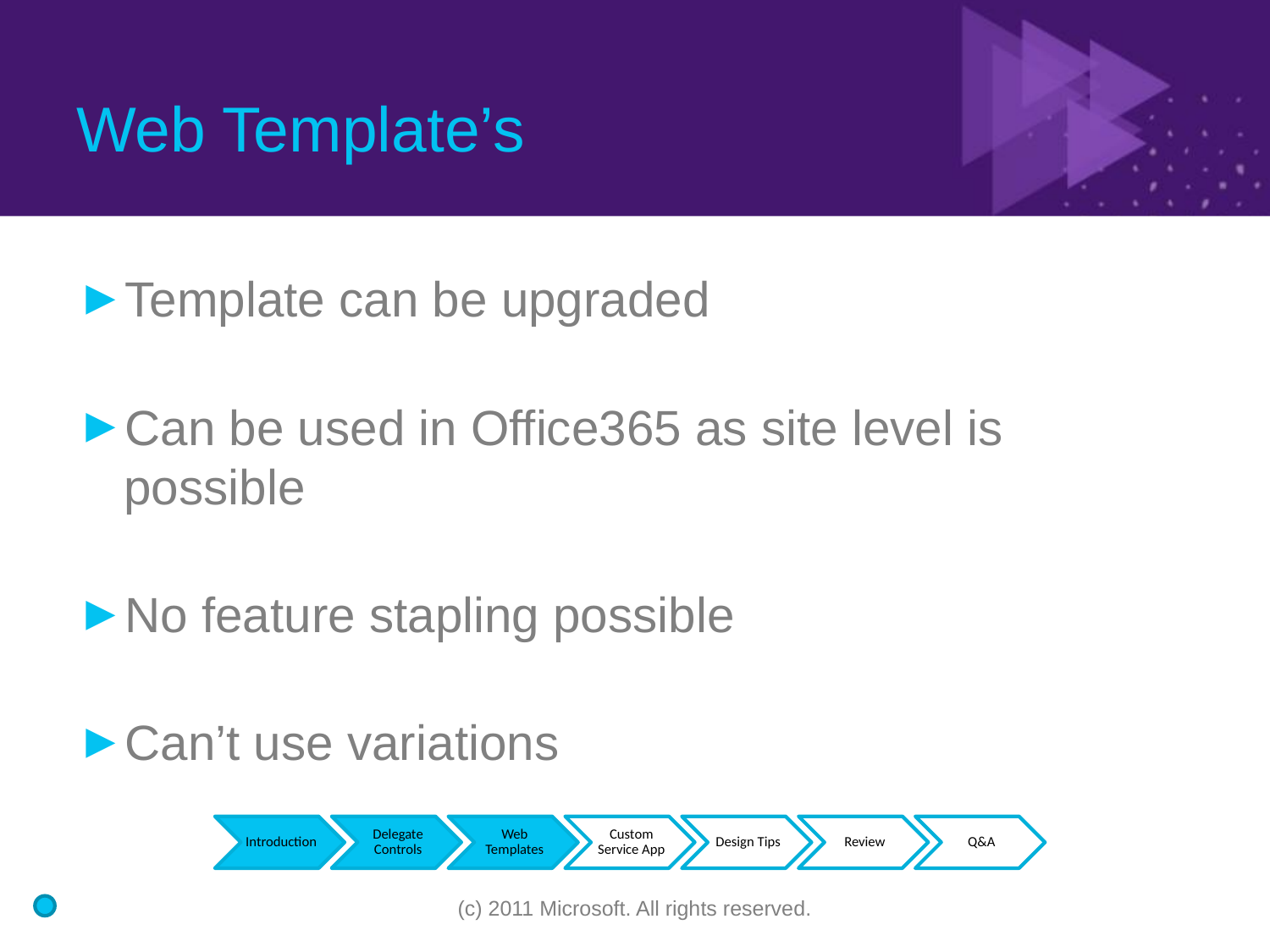

# Web Template’s
Template can be upgraded
Can be used in Office365 as site level is possible
No feature stapling possible
Can’t use variations

Introduction
Delegate Controls
Web Templates
Custom Service App
Design Tips
Review
Q&A
(c) 2011 Microsoft. All rights reserved.